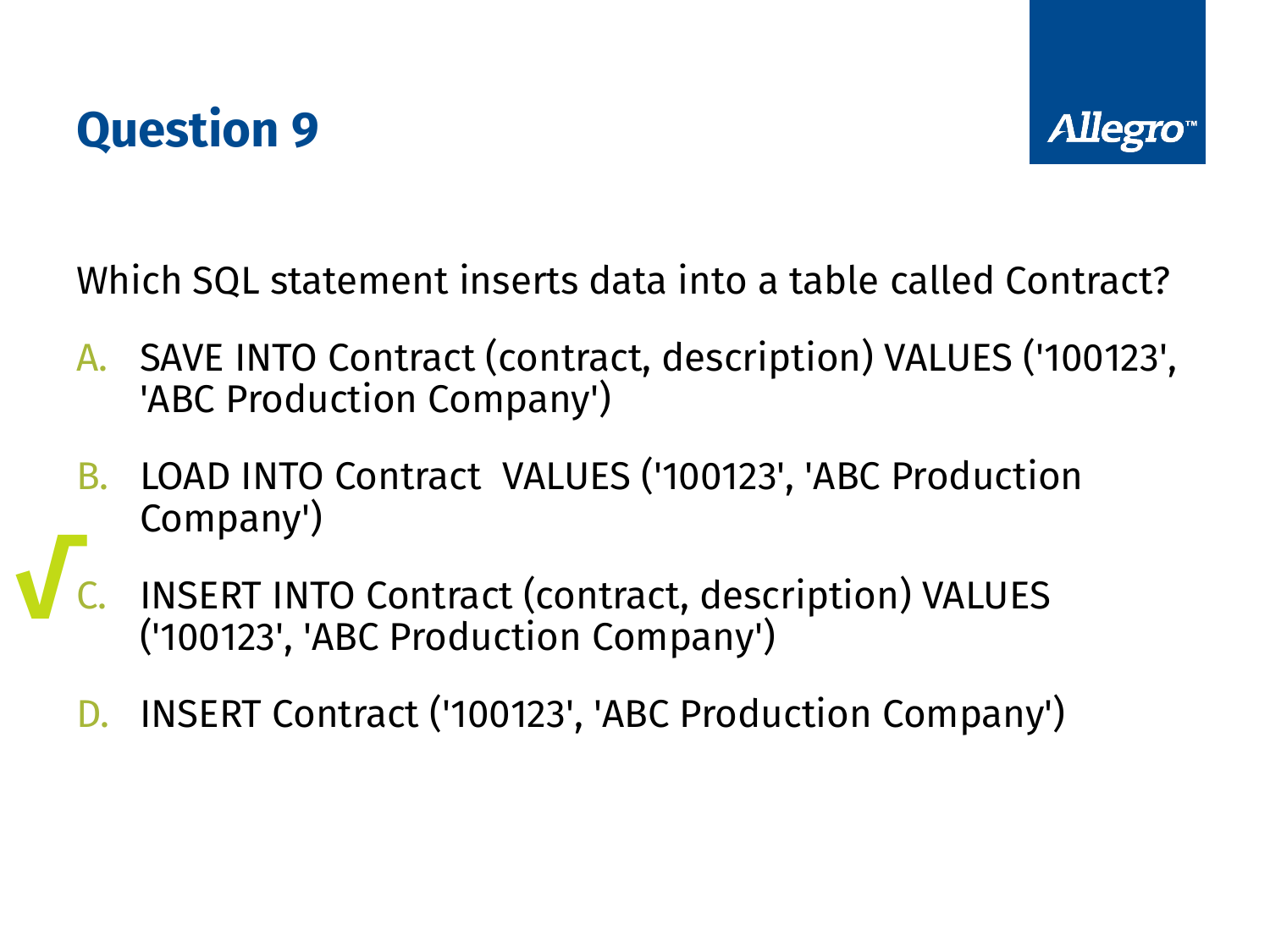

# Question 9

Which SQL statement inserts data into a table called Contract?
SAVE INTO Contract (contract, description) VALUES ('100123', 'ABC Production Company')
LOAD INTO Contract  VALUES ('100123', 'ABC Production Company')
INSERT INTO Contract (contract, description) VALUES ('100123', 'ABC Production Company')
INSERT Contract ('100123', 'ABC Production Company')
√